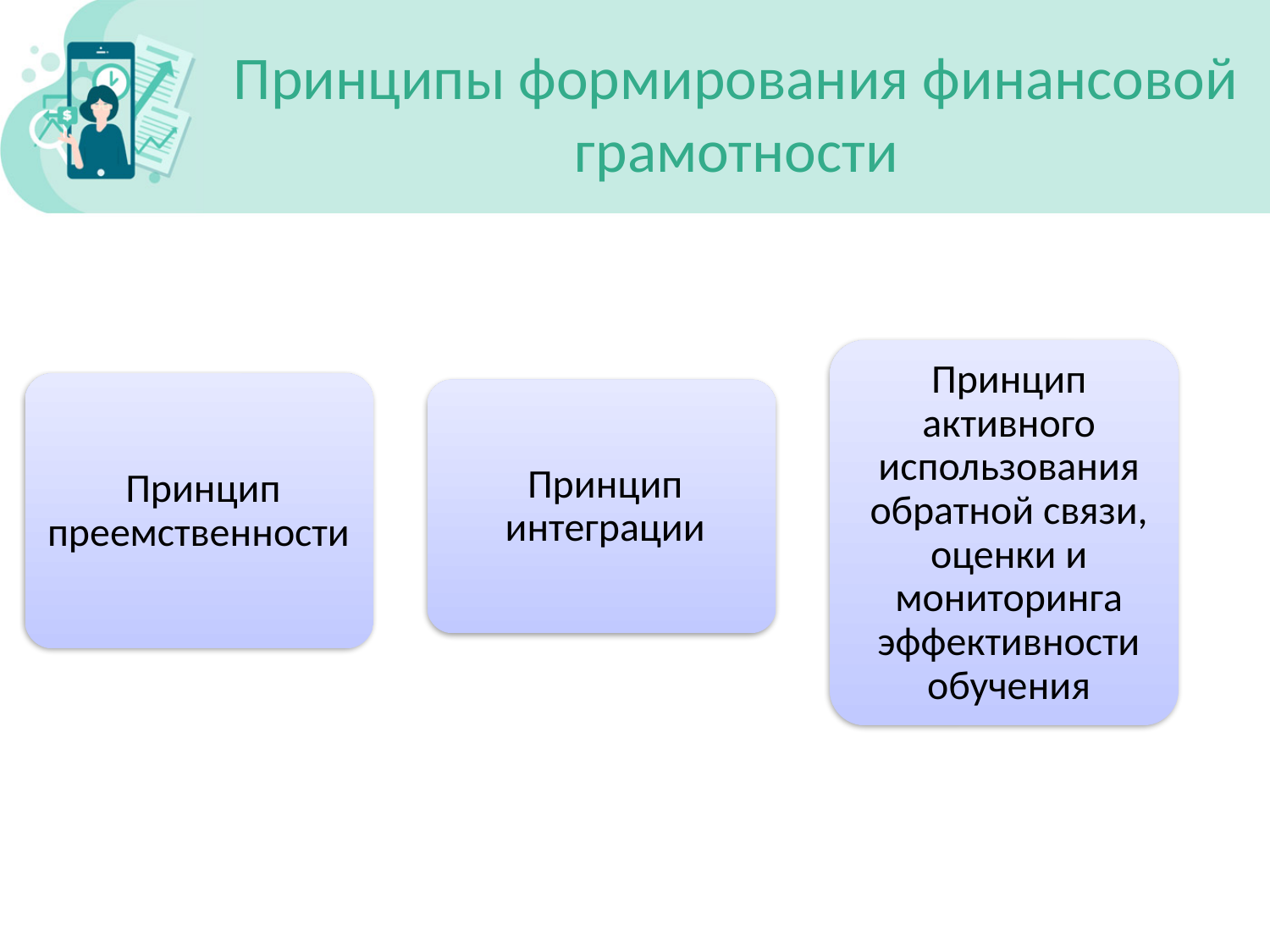

# Принципы формирования финансовой грамотности

Принцип преемственности
Принцип интеграции
Принцип активного использования обратной связи, оценки и мониторинга эффективности обучения